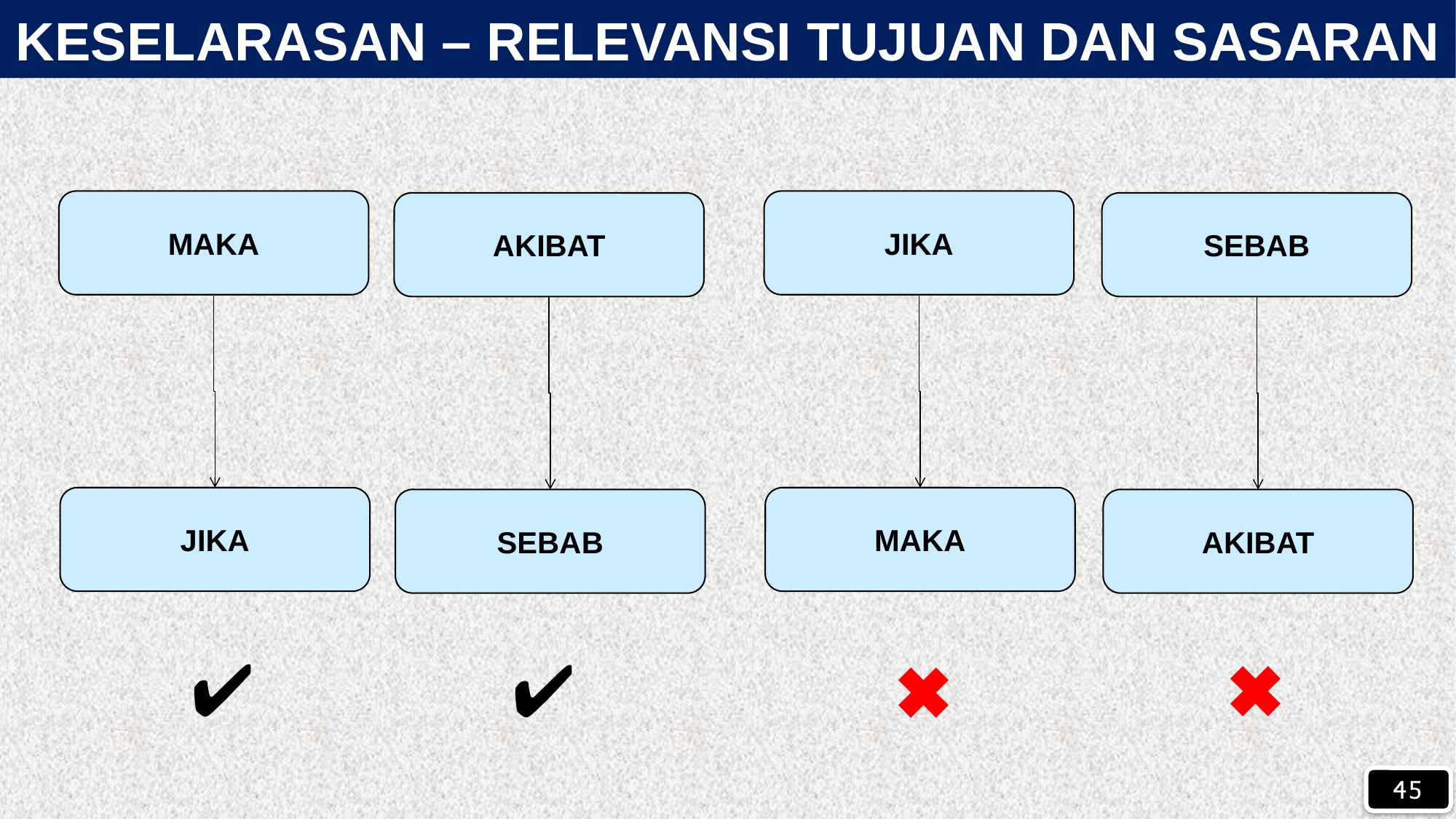

KESELARASAN – RELEVANSI TUJUAN DAN SASARAN
MAKA
JIKA
AKIBAT
SEBAB
JIKA
MAKA
SEBAB
AKIBAT
✔
✔
✖
✖
45